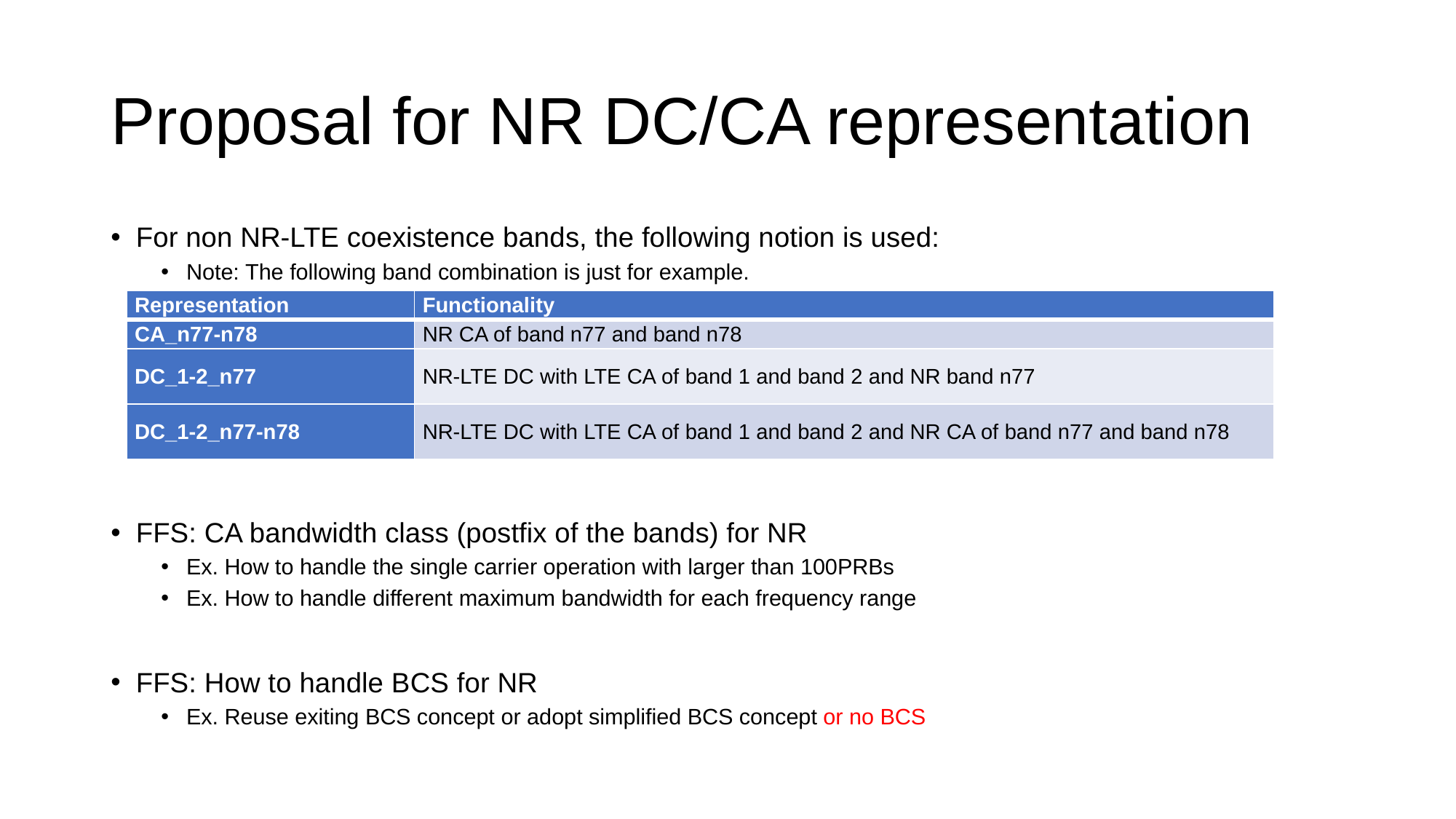

# Proposal for NR DC/CA representation
For non NR-LTE coexistence bands, the following notion is used:
Note: The following band combination is just for example.

FFS: CA bandwidth class (postfix of the bands) for NR
Ex. How to handle the single carrier operation with larger than 100PRBs
Ex. How to handle different maximum bandwidth for each frequency range

FFS: How to handle BCS for NR
Ex. Reuse exiting BCS concept or adopt simplified BCS concept or no BCS

| Representation | Functionality |
| --- | --- |
| CA\_n77-n78 | NR CA of band n77 and band n78 |
| DC\_1-2\_n77 | NR-LTE DC with LTE CA of band 1 and band 2 and NR band n77 |
| DC\_1-2\_n77-n78 | NR-LTE DC with LTE CA of band 1 and band 2 and NR CA of band n77 and band n78 |